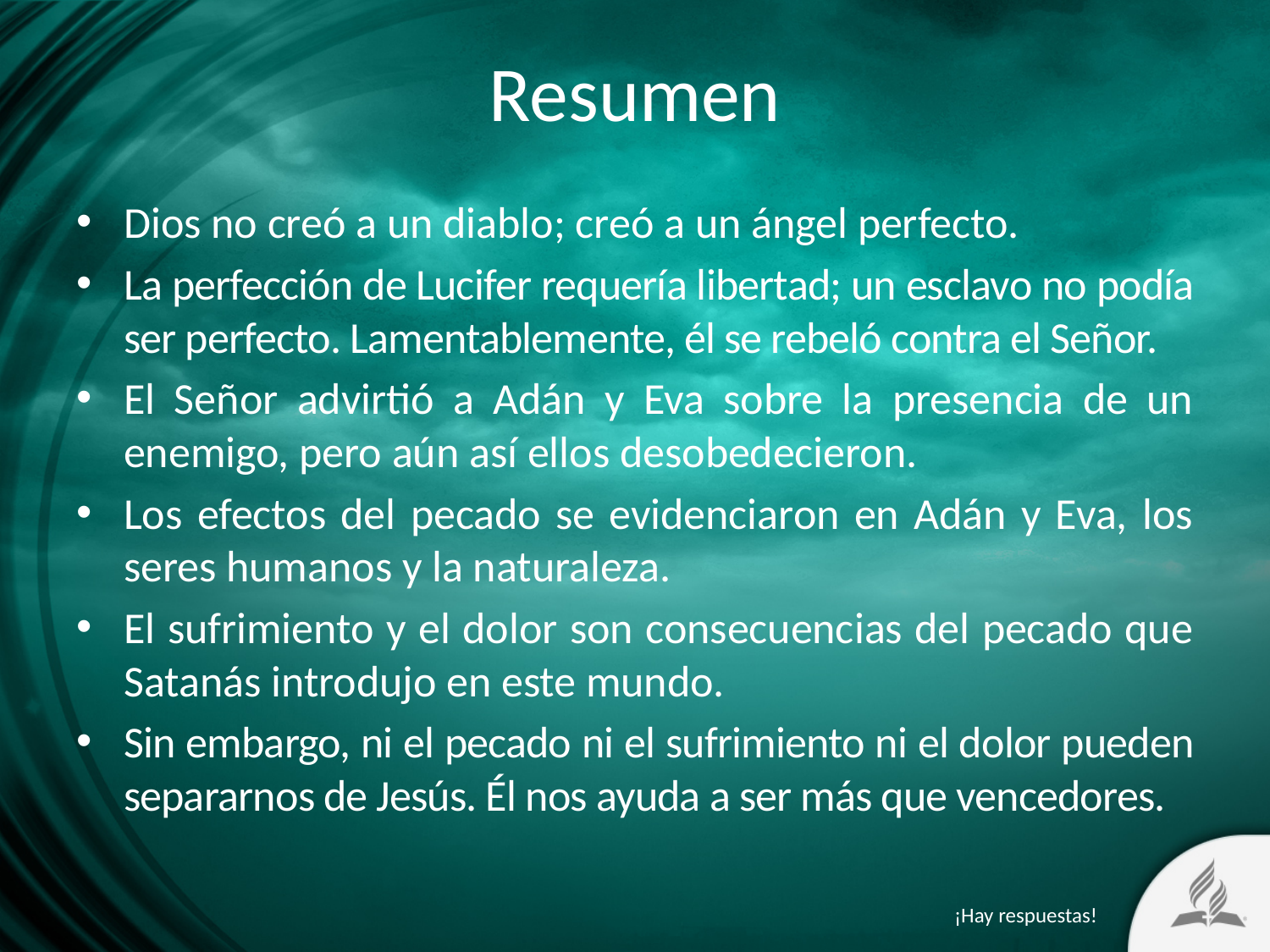

# Resumen
Dios no creó a un diablo; creó a un ángel perfecto.
La perfección de Lucifer requería libertad; un esclavo no podía ser perfecto. Lamentablemente, él se rebeló contra el Señor.
El Señor advirtió a Adán y Eva sobre la presencia de un enemigo, pero aún así ellos desobedecieron.
Los efectos del pecado se evidenciaron en Adán y Eva, los seres humanos y la naturaleza.
El sufrimiento y el dolor son consecuencias del pecado que Satanás introdujo en este mundo.
Sin embargo, ni el pecado ni el sufrimiento ni el dolor pueden separarnos de Jesús. Él nos ayuda a ser más que vencedores.
¡Hay respuestas!